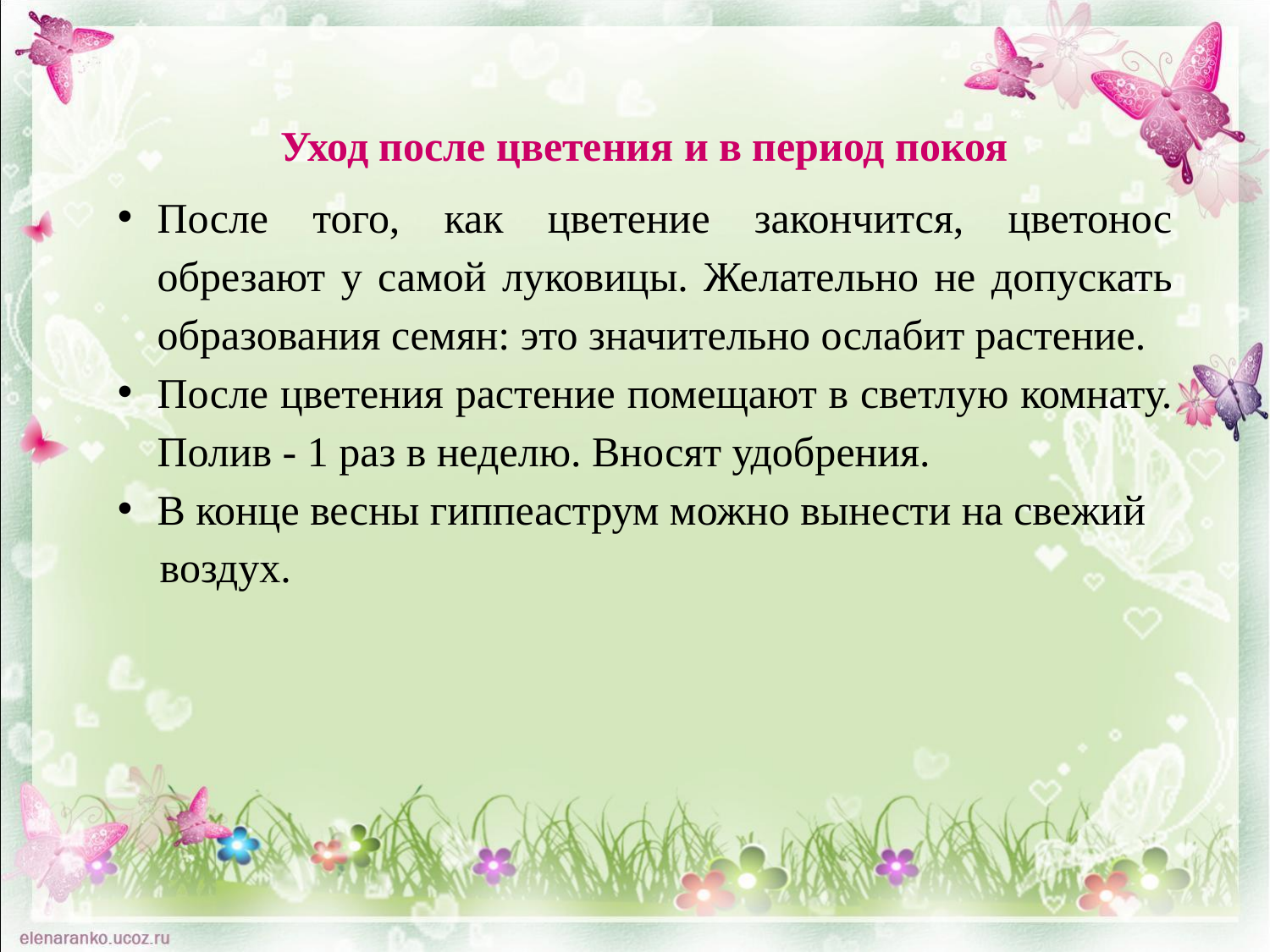

Уход после цветения и в период покоя
После того, как цветение закончится, цветонос обрезают у самой луковицы. Желательно не допускать образования семян: это значительно ослабит растение.
После цветения растение помещают в светлую комнату. Полив - 1 раз в неделю. Вносят удобрения.
В конце весны гиппеаструм можно вынести на свежий
    воздух.